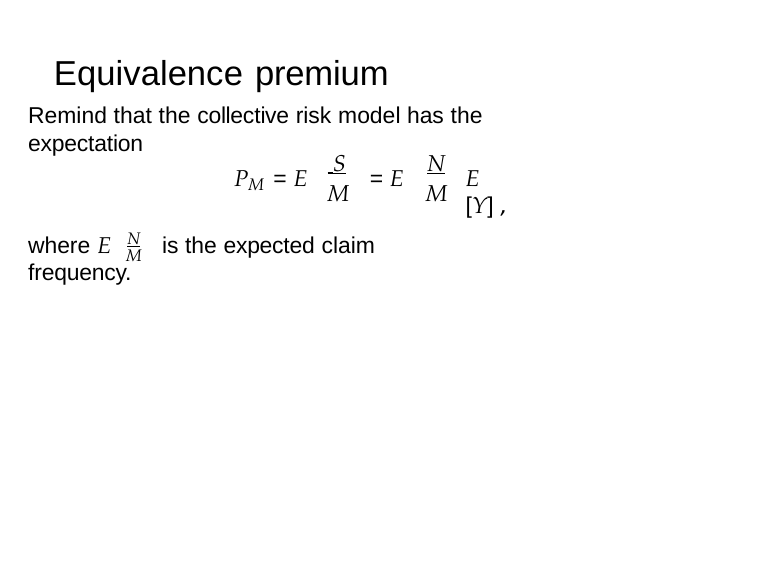

# Equivalence premium
Remind that the collective risk model has the expectation

 S M
N M
P	= E
= E
E [Y] ,
M

N
where E	is the expected claim frequency.
M